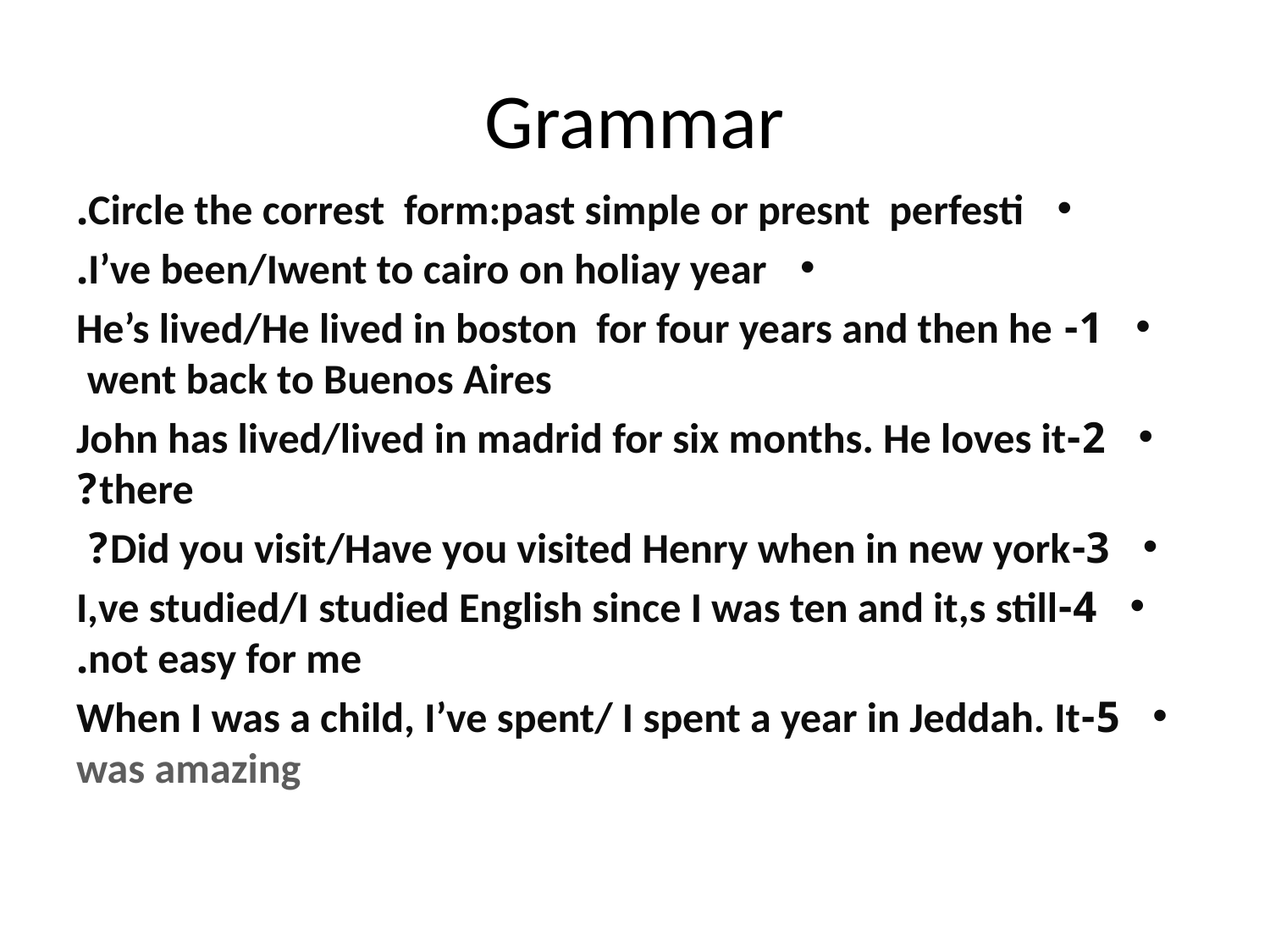

# Grammar
Circle the correst  form:past simple or presnt  perfesti.
I’ve been/Iwent to cairo on holiay year.
1- He’s lived/He lived in boston  for four years and then he went back to Buenos Aires
2-John has lived/lived in madrid for six months. He loves it there?
3-Did you visit/Have you visited Henry when in new york?
4-I,ve studied/I studied English since I was ten and it,s still not easy for me.
5-When I was a child, I’ve spent/ I spent a year in Jeddah. It was amazing